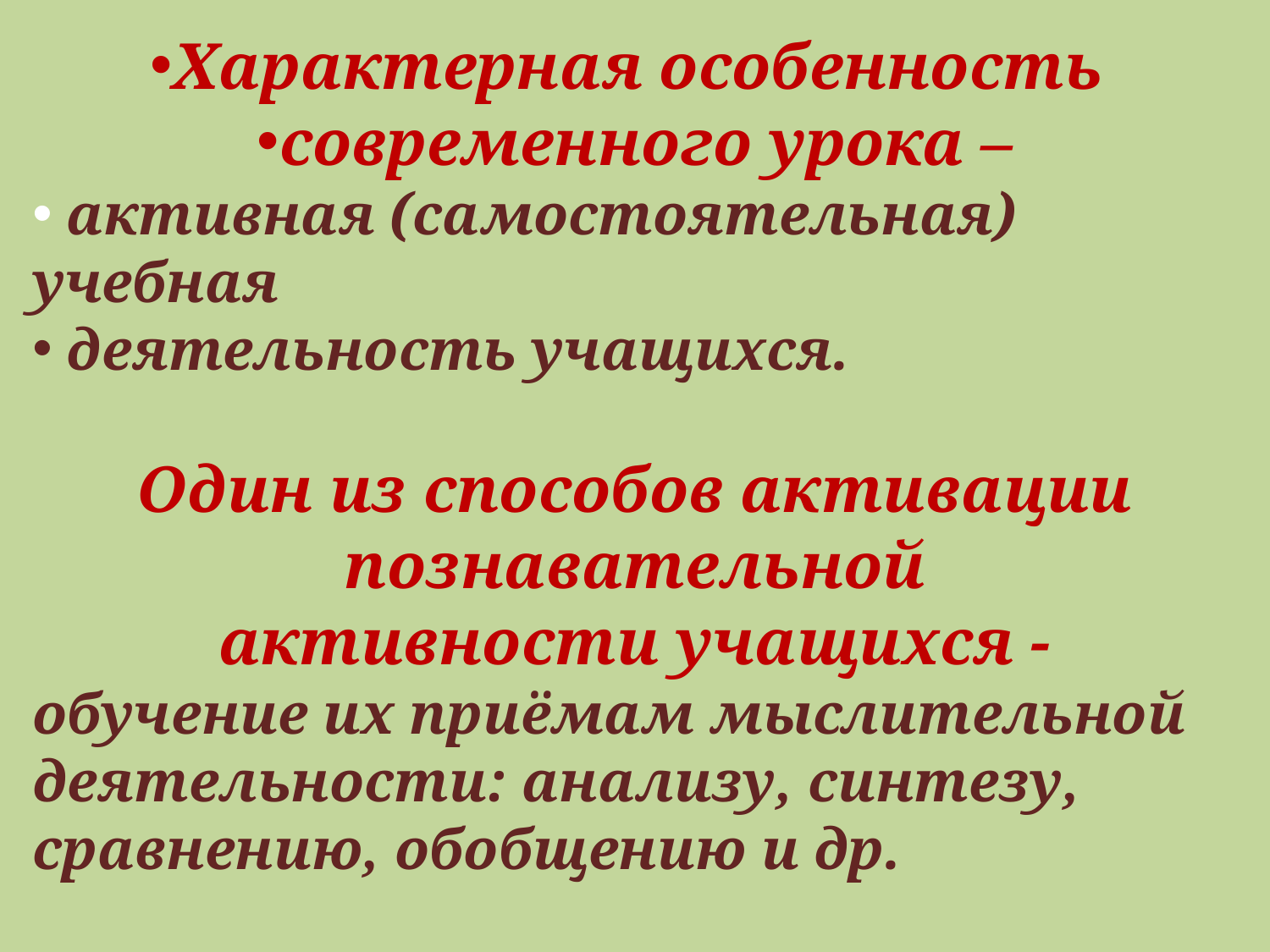

Характерная особенность
современного урока –
 активная (самостоятельная) учебная
 деятельность учащихся.

Один из способов активации познавательной
 активности учащихся -
обучение их приёмам мыслительной
деятельности: анализу, синтезу, сравнению, обобщению и др.